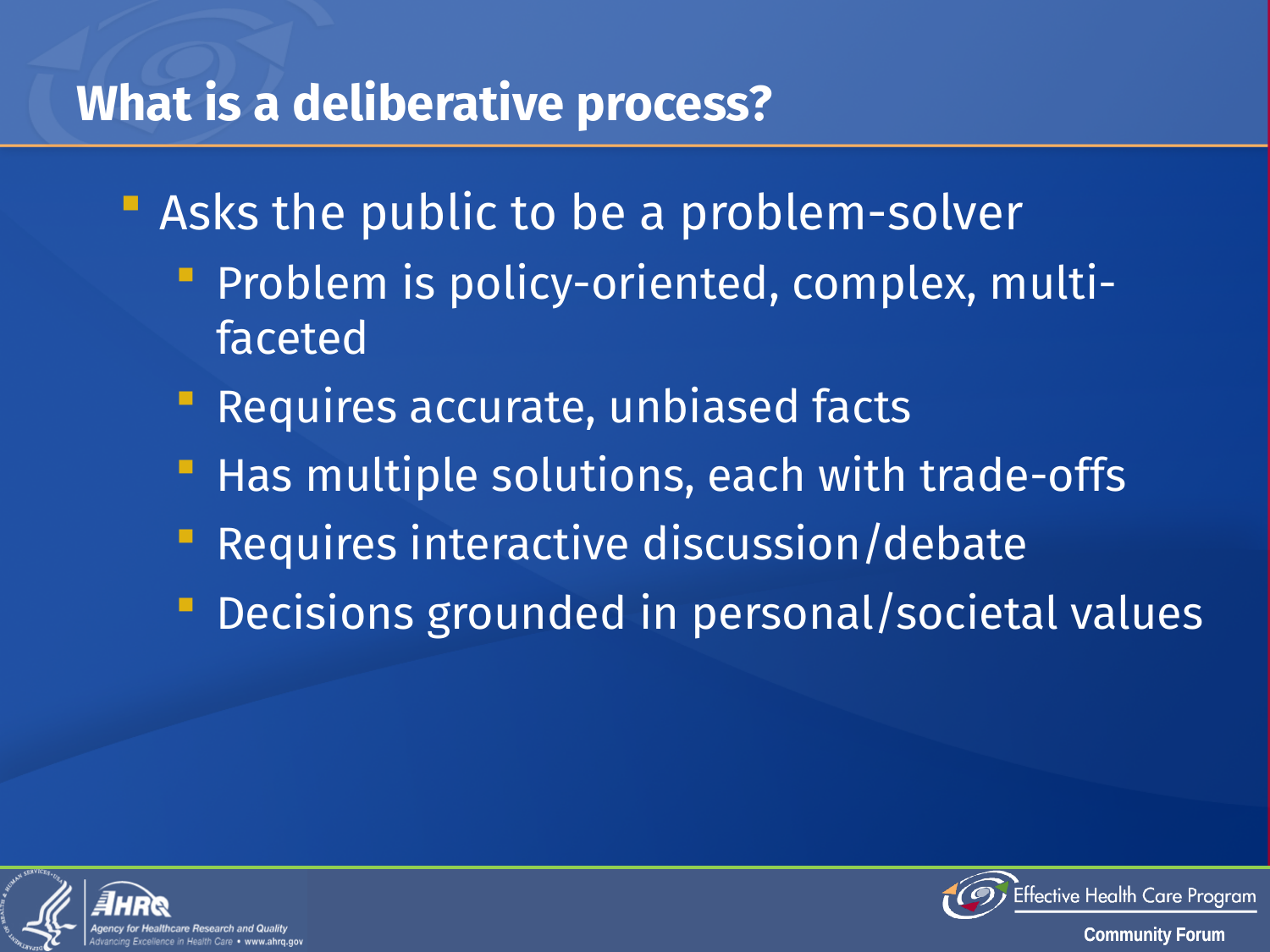

# What is a deliberative process?
Asks the public to be a problem-solver
Problem is policy-oriented, complex, multi-faceted
Requires accurate, unbiased facts
Has multiple solutions, each with trade-offs
Requires interactive discussion/debate
Decisions grounded in personal/societal values